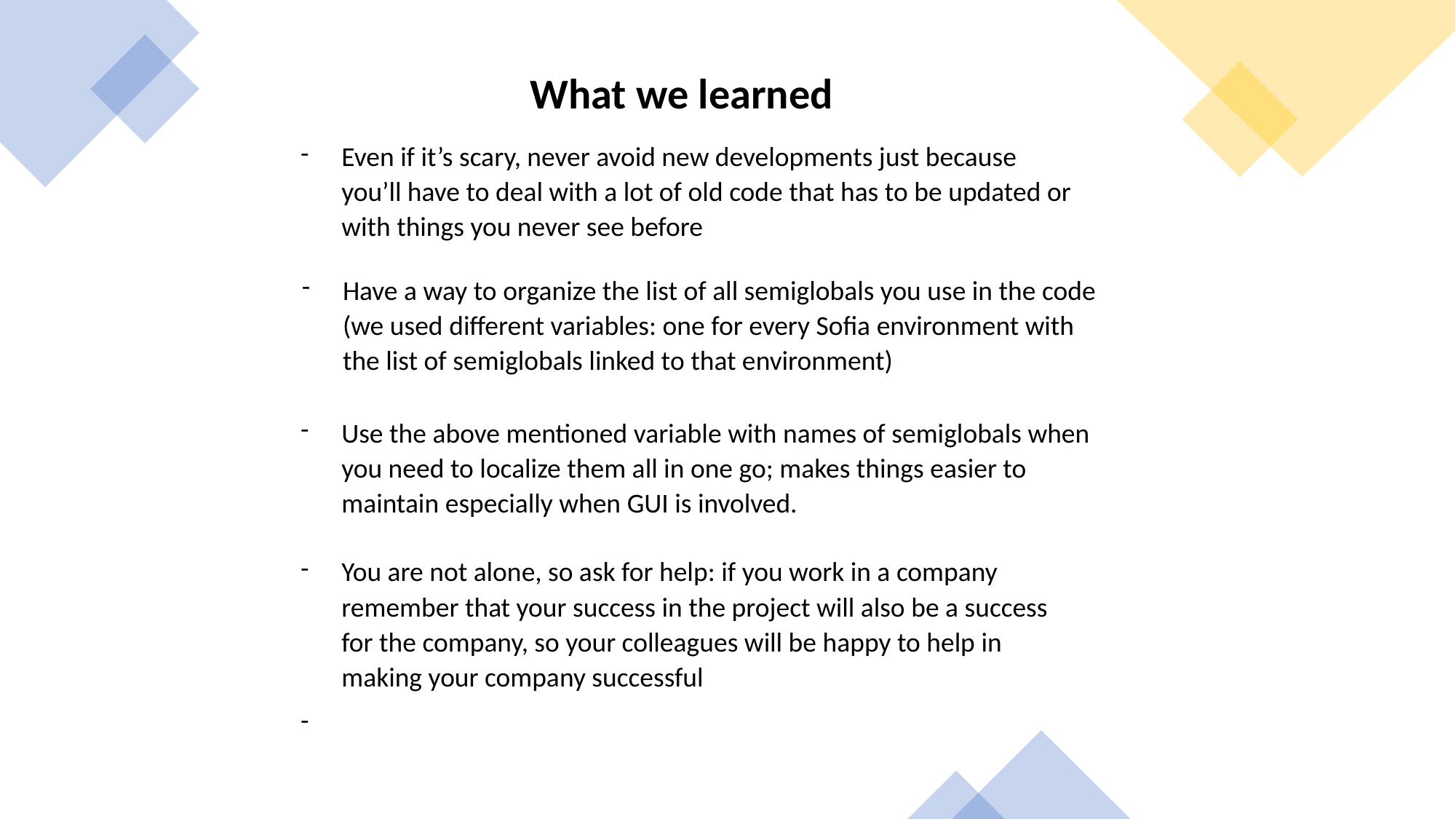

What we learned

Even if it’s scary, never avoid new developments just because you’ll have to deal with a lot of old code that has to be updated or with things you never see before
Have a way to organize the list of all semiglobals you use in the code (we used different variables: one for every Sofia environment with the list of semiglobals linked to that environment)

Use the above mentioned variable with names of semiglobals when you need to localize them all in one go; makes things easier to maintain especially when GUI is involved.
You are not alone, so ask for help: if you work in a company remember that your success in the project will also be a success for the company, so your colleagues will be happy to help in making your company successful